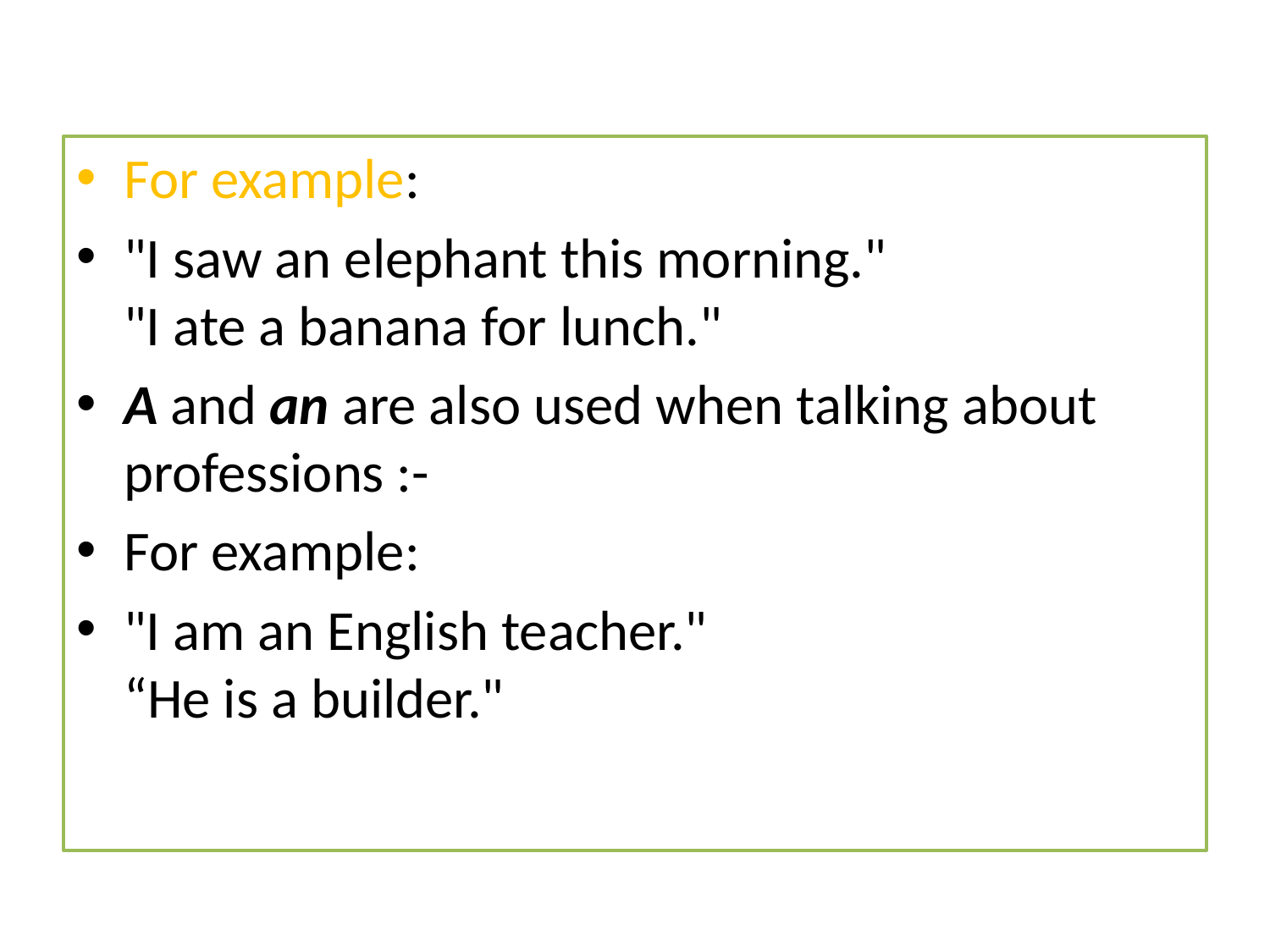

For example:
"I saw an elephant this morning."
"I ate a banana for lunch."
A and an are also used when talking about professions :-
For example:
"I am an English teacher."
“He is a builder."